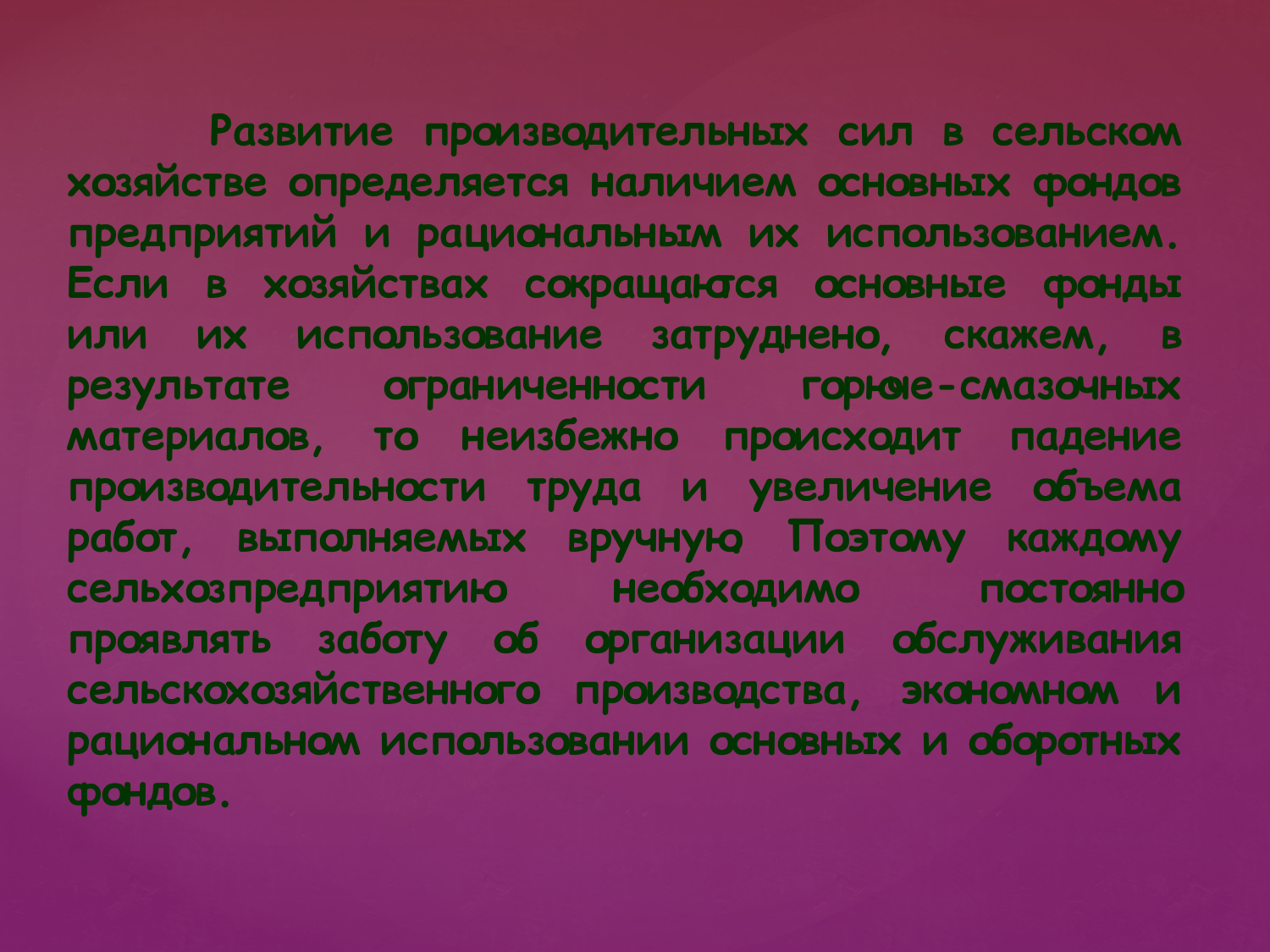

Развитие производительных сил в сельском хозяйстве определяется наличием основных фондов предприятий и рациональным их использованием. Если в хозяйствах сокращаются основные фонды или их использование затруднено, скажем, в результате ограниченности горюче-смазочных материалов, то неизбежно происходит падение производительности труда и увеличение объема работ, выполняемых вручную. Поэтому каждому сельхозпредприятию необходимо постоянно проявлять заботу об организации обслуживания сельскохозяйственного производства, экономном и рациональном использовании основных и оборотных фондов.